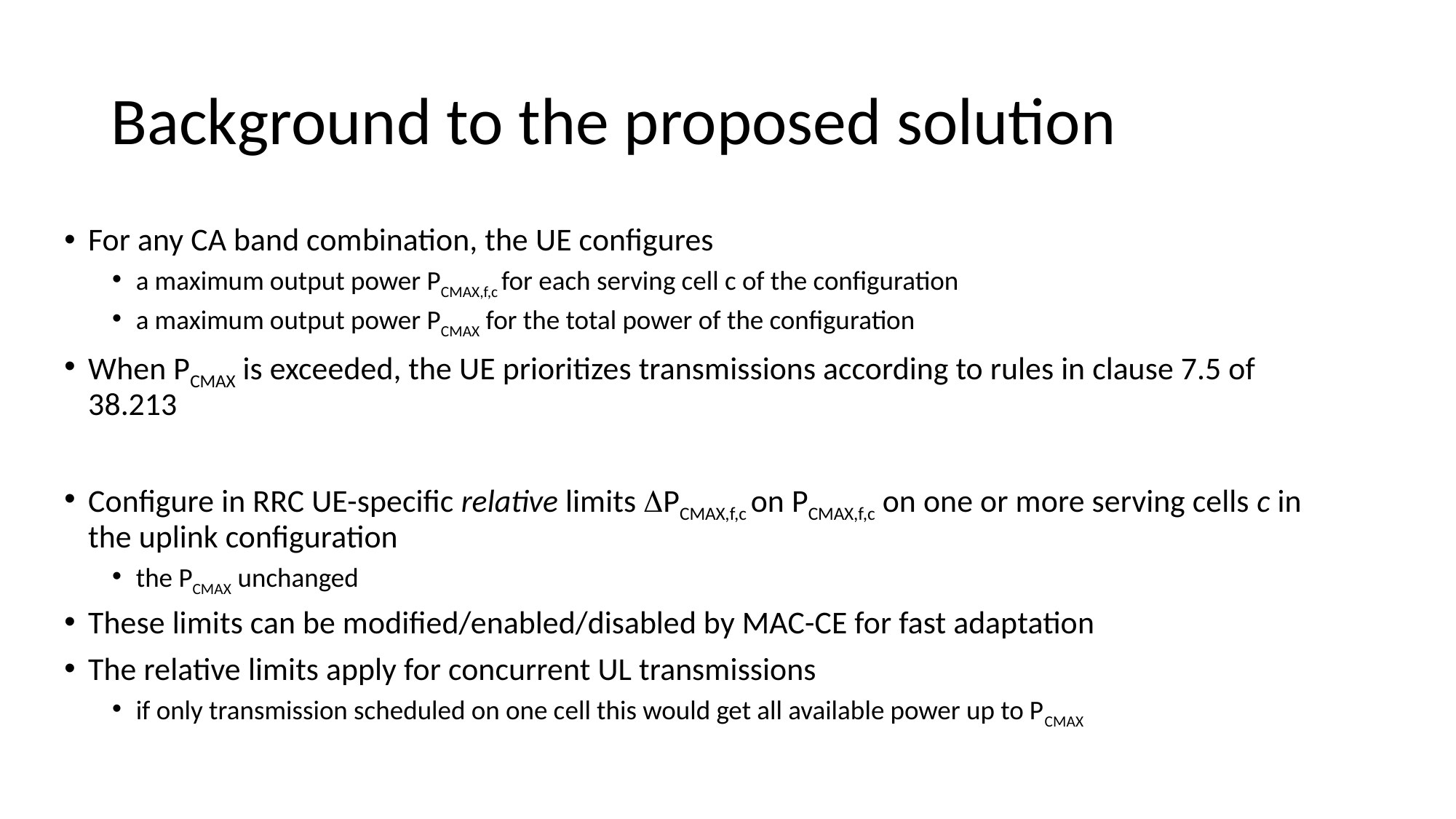

# Background to the proposed solution
For any CA band combination, the UE configures
a maximum output power PCMAX,f,c for each serving cell c of the configuration
a maximum output power PCMAX for the total power of the configuration
When PCMAX is exceeded, the UE prioritizes transmissions according to rules in clause 7.5 of 38.213

Configure in RRC UE-specific relative limits ΔPCMAX,f,c on PCMAX,f,c on one or more serving cells c in the uplink configuration
the PCMAX unchanged
These limits can be modified/enabled/disabled by MAC-CE for fast adaptation
The relative limits apply for concurrent UL transmissions
if only transmission scheduled on one cell this would get all available power up to PCMAX